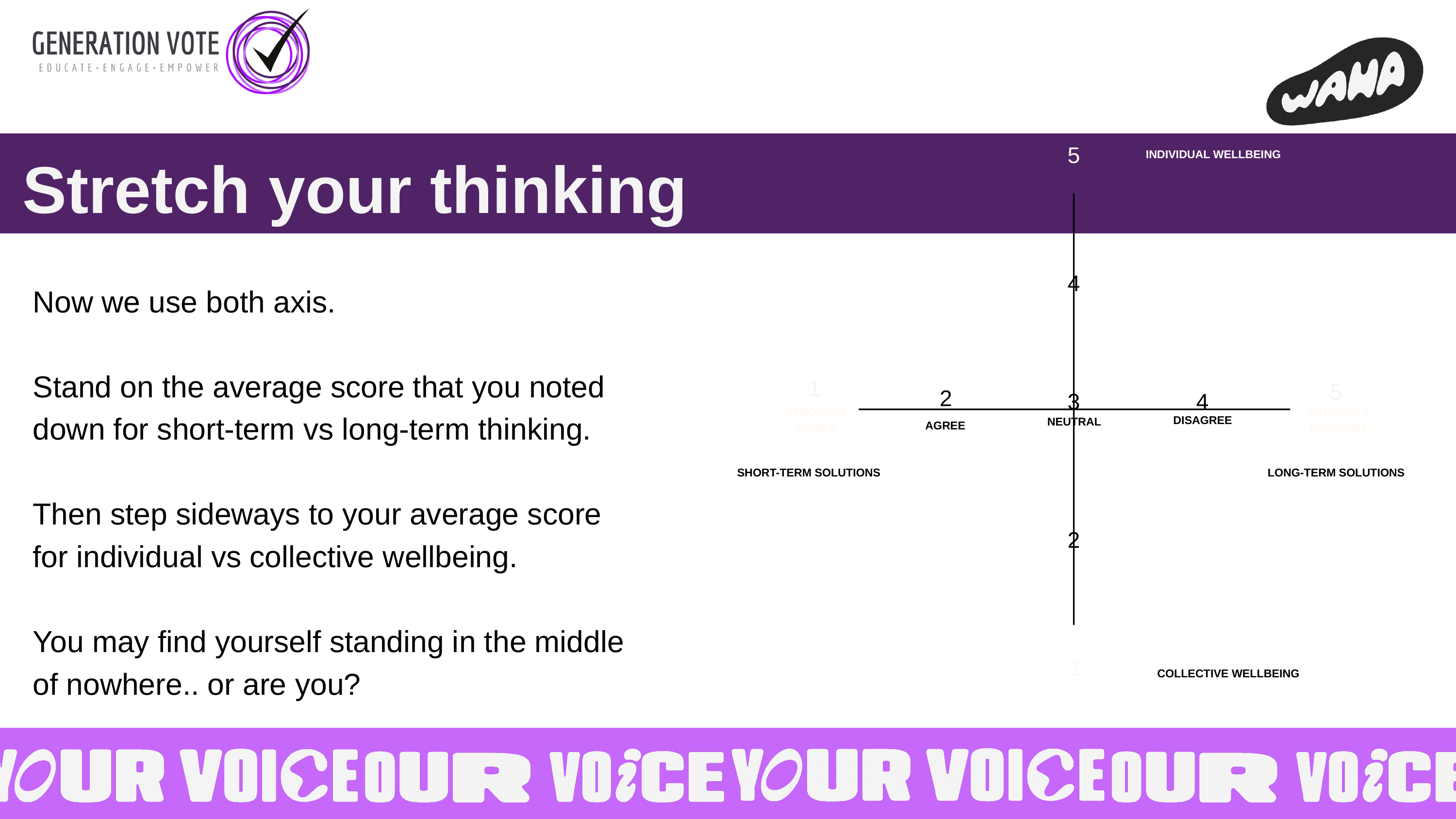

Stretch your thinking
5
INDIVIDUAL WELLBEING

4
Now we use both axis.

Stand on the average score that you noted down for short-term vs long-term thinking.

Then step sideways to your average score for individual vs collective wellbeing.

You may find yourself standing in the middle of nowhere.. or are you?

1
5
2
3
4
STRONGLY
AGREE
STRONGLY
DISAGREE

DISAGREE
NEUTRAL
AGREE
SHORT-TERM SOLUTIONS
LONG-TERM SOLUTIONS

2

1
COLLECTIVE WELLBEING